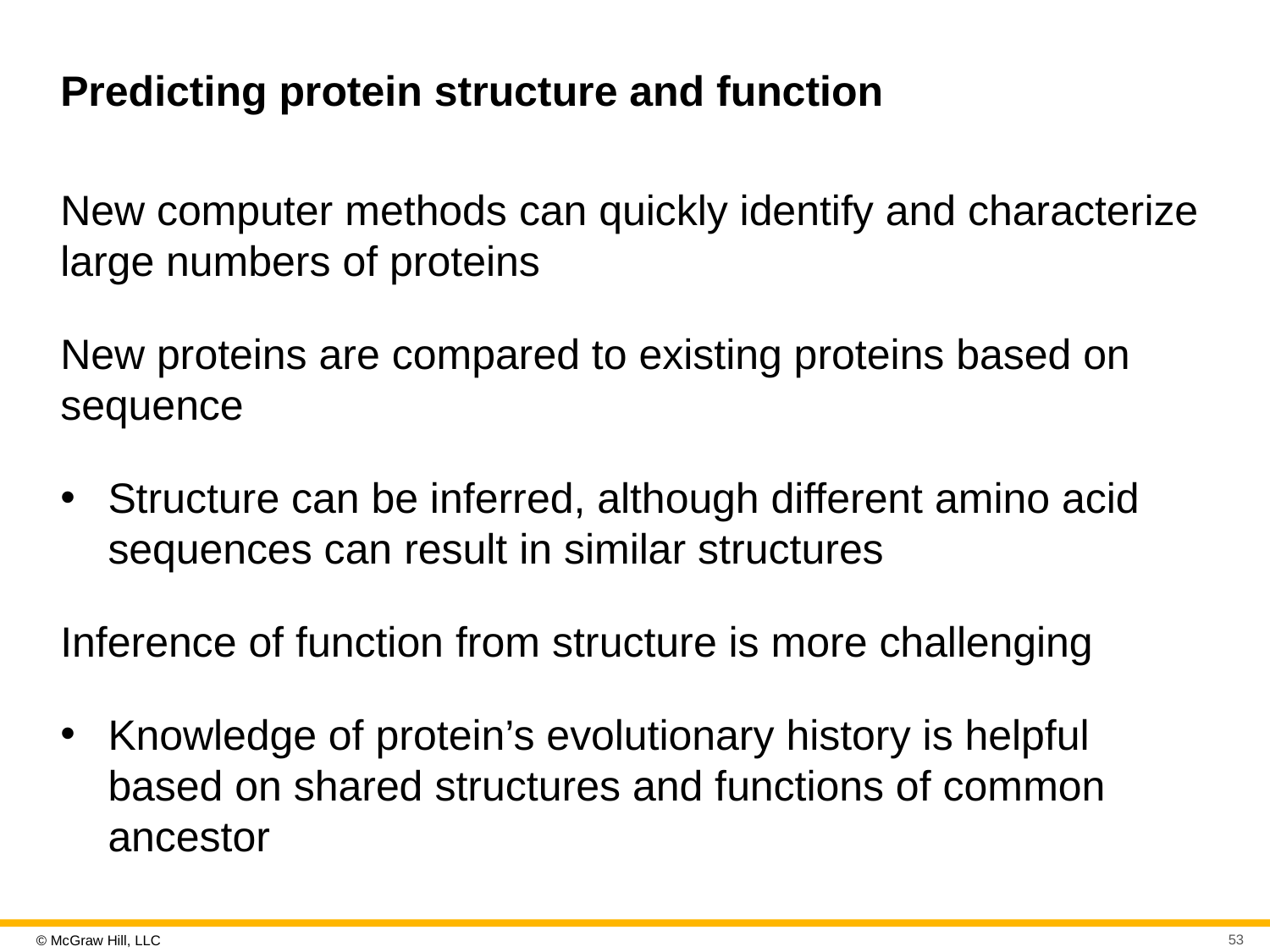

# Predicting protein structure and function
New computer methods can quickly identify and characterize large numbers of proteins
New proteins are compared to existing proteins based on sequence
Structure can be inferred, although different amino acid sequences can result in similar structures
Inference of function from structure is more challenging
Knowledge of protein’s evolutionary history is helpful based on shared structures and functions of common ancestor
53